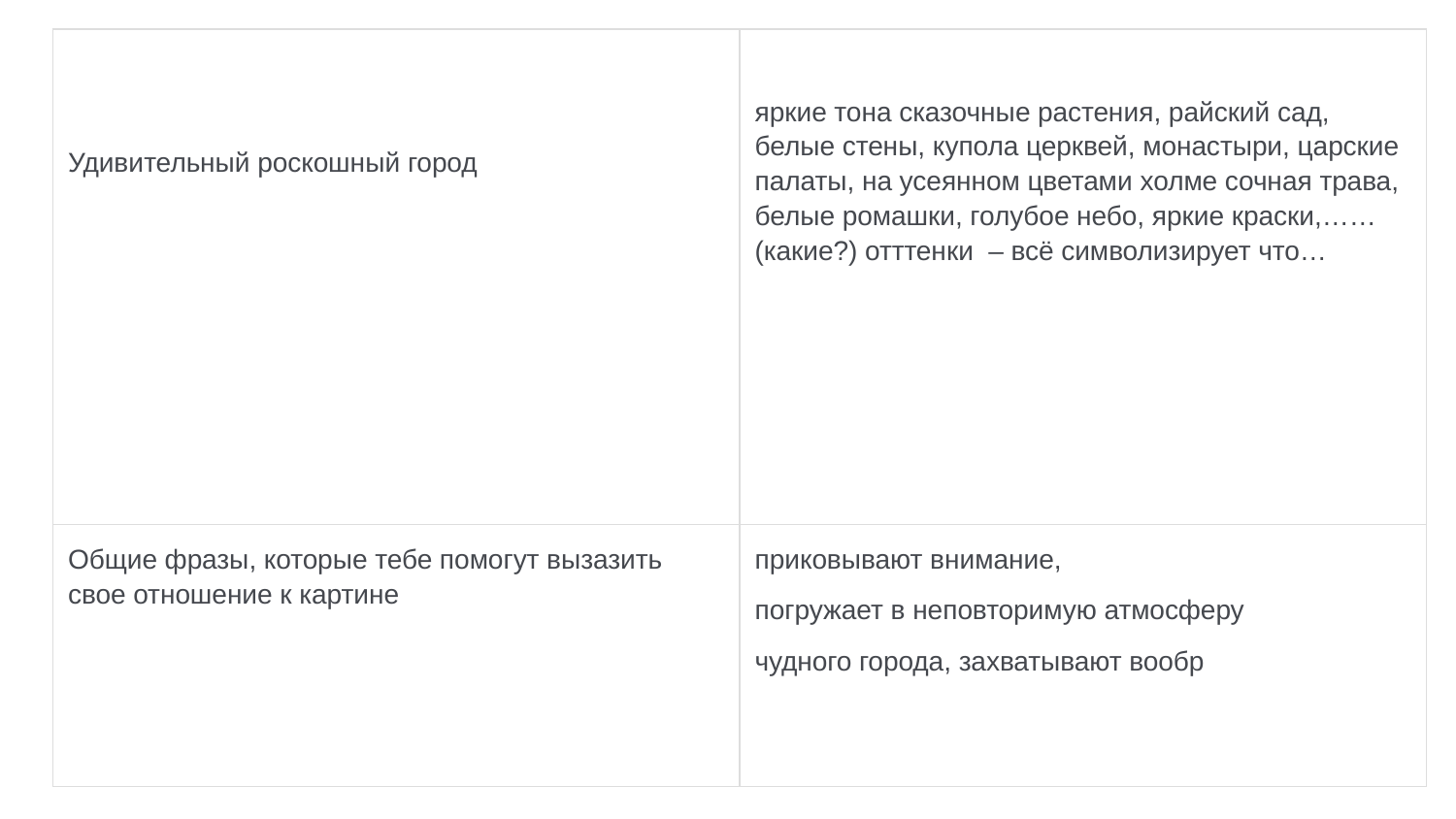

| Удивительный роскошный город | яркие тона сказочные растения, райский сад, белые стены, купола церквей, монастыри, царские палаты, на усеянном цветами холме сочная трава, белые ромашки, голубое небо, яркие краски,…… (какие?) отттенки – всё символизирует что… |
| --- | --- |
| Общие фразы, которые тебе помогут вызазить свое отношение к картине | приковывают внимание, погружает в неповторимую атмосферу чудного города, захватывают вообр |